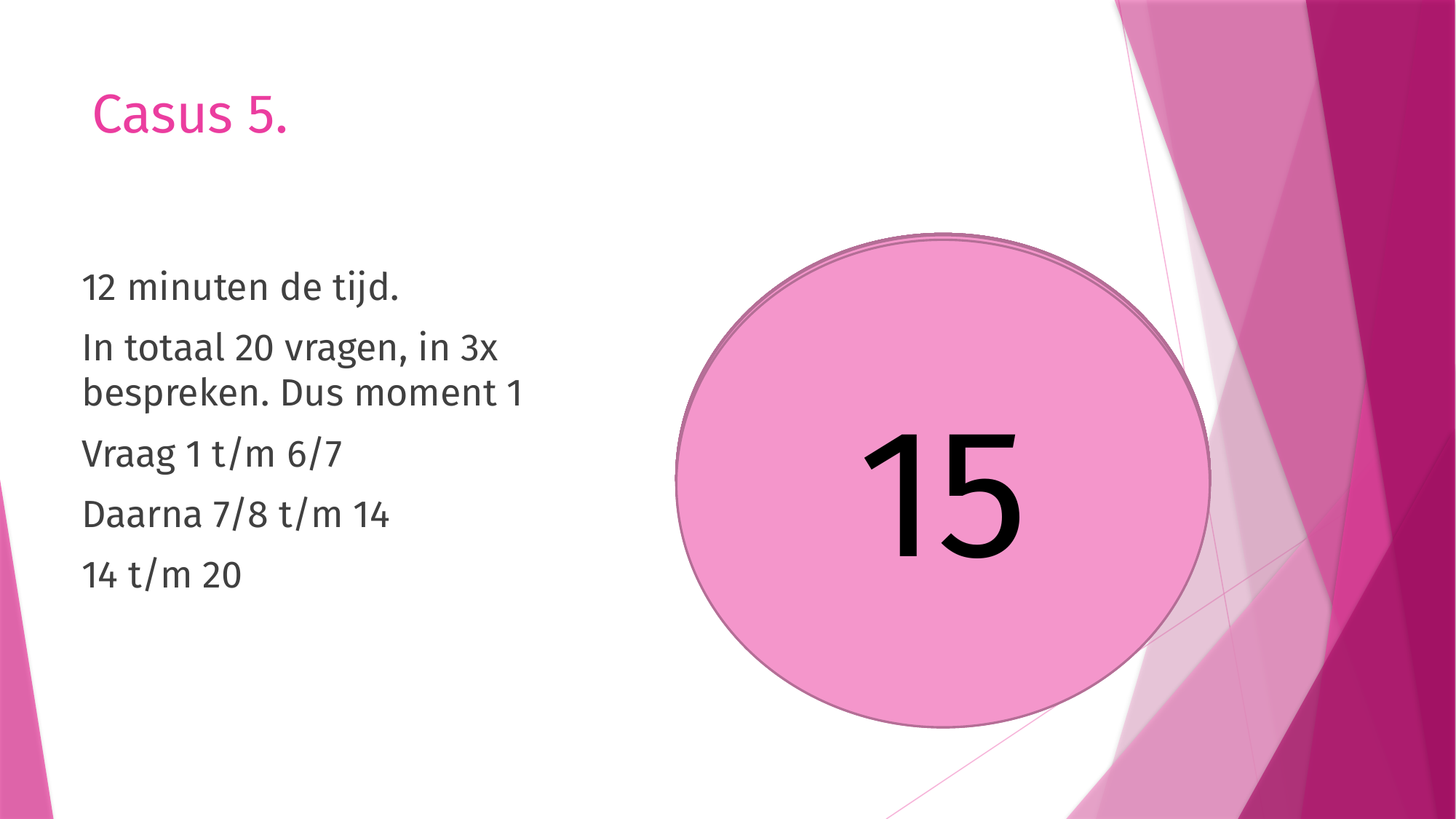

# Casus 5.
10
9
8
5
6
7
4
3
1
2
14
13
11
15
12
12 minuten de tijd.
In totaal 20 vragen, in 3x bespreken. Dus moment 1
Vraag 1 t/m 6/7
Daarna 7/8 t/m 14
14 t/m 20